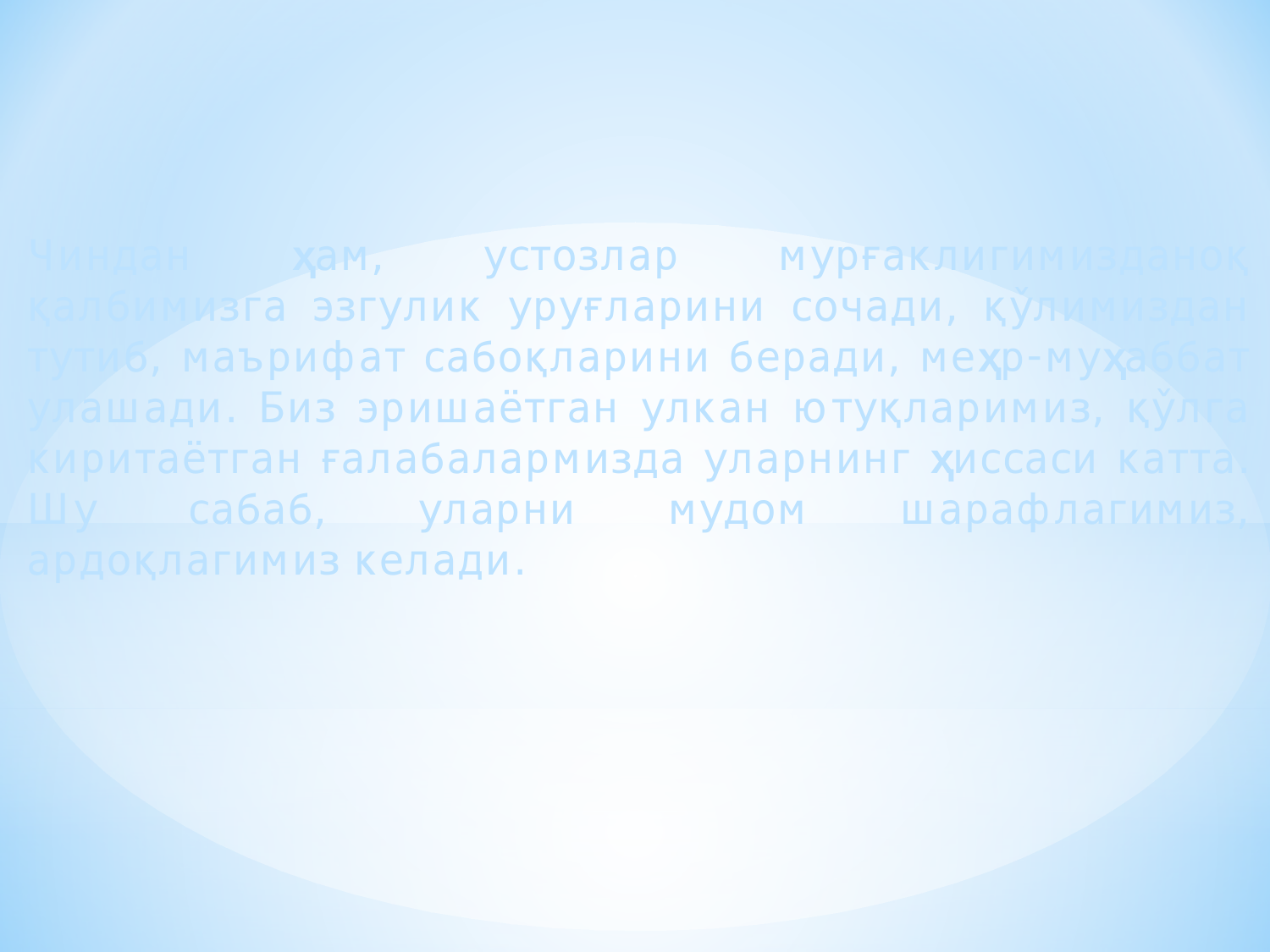

Чиндан ҳам, устозлар мурғаклигимизданоқ қалбимизга эзгулик уруғларини сочади, қўлимиздан тутиб, маърифат сабоқларини беради, меҳр-муҳаббат улашади. Биз эришаётган улкан ютуқларимиз, қўлга киритаётган ғалабалармизда уларнинг ҳиссаси катта. Шу сабаб, уларни мудом шарафлагимиз, ардоқлагимиз келади.